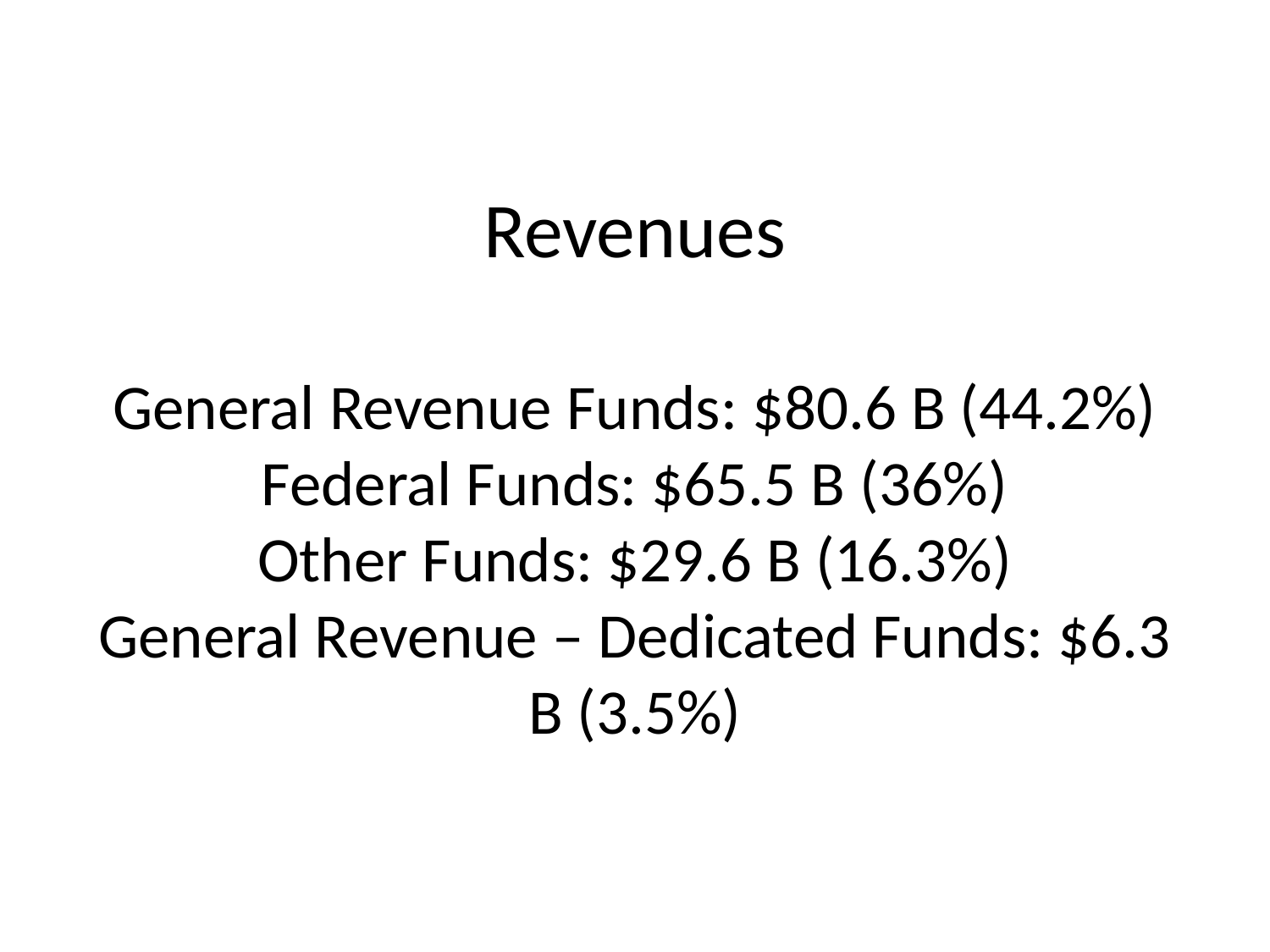

# Revenues General Revenue Funds: $80.6 B (44.2%) Federal Funds: $65.5 B (36%) Other Funds: $29.6 B (16.3%) General Revenue – Dedicated Funds: $6.3 B (3.5%)